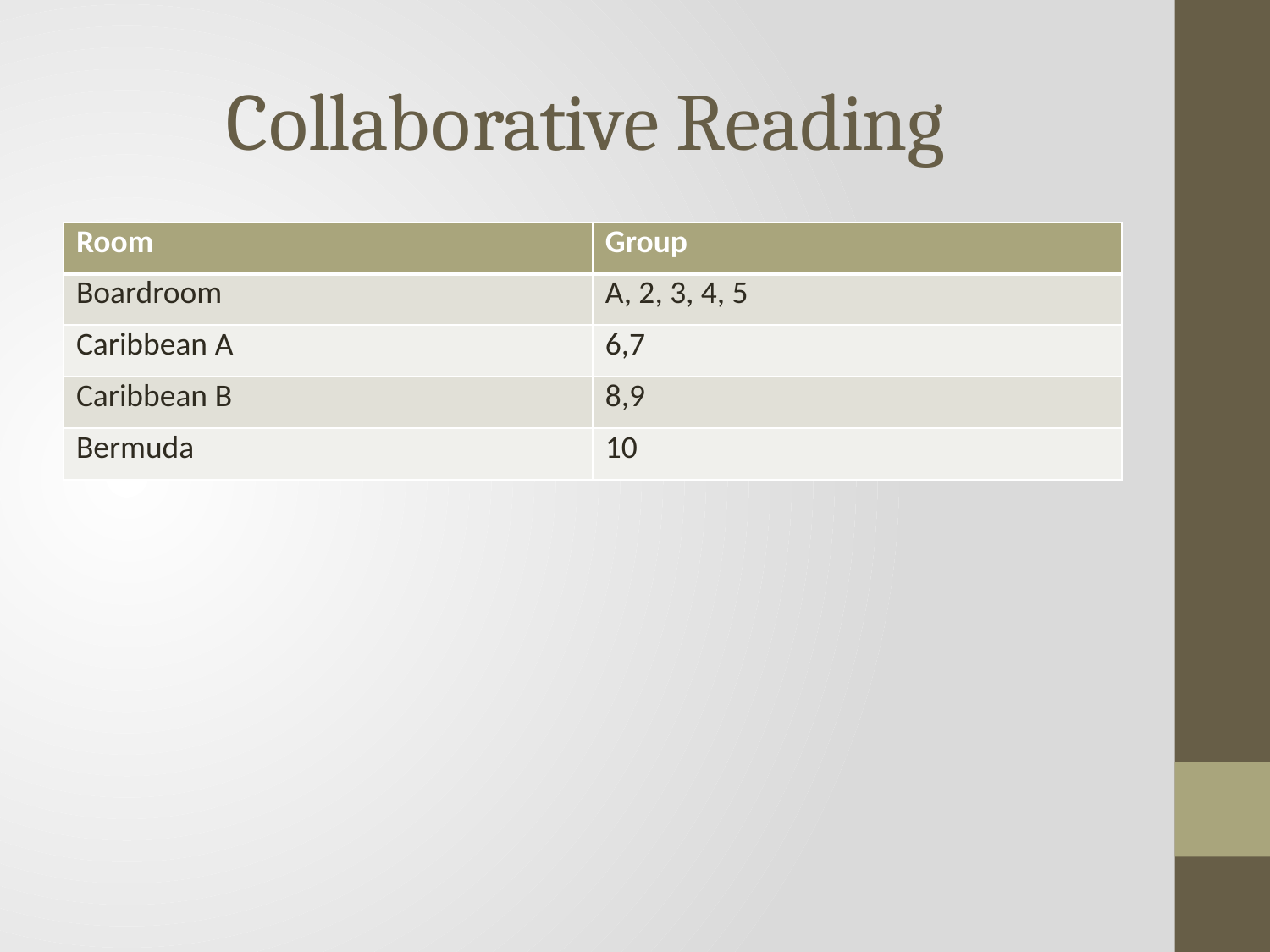

# Collaborative Reading
| Room | Group |
| --- | --- |
| Boardroom | A, 2, 3, 4, 5 |
| Caribbean A | 6,7 |
| Caribbean B | 8,9 |
| Bermuda | 10 |